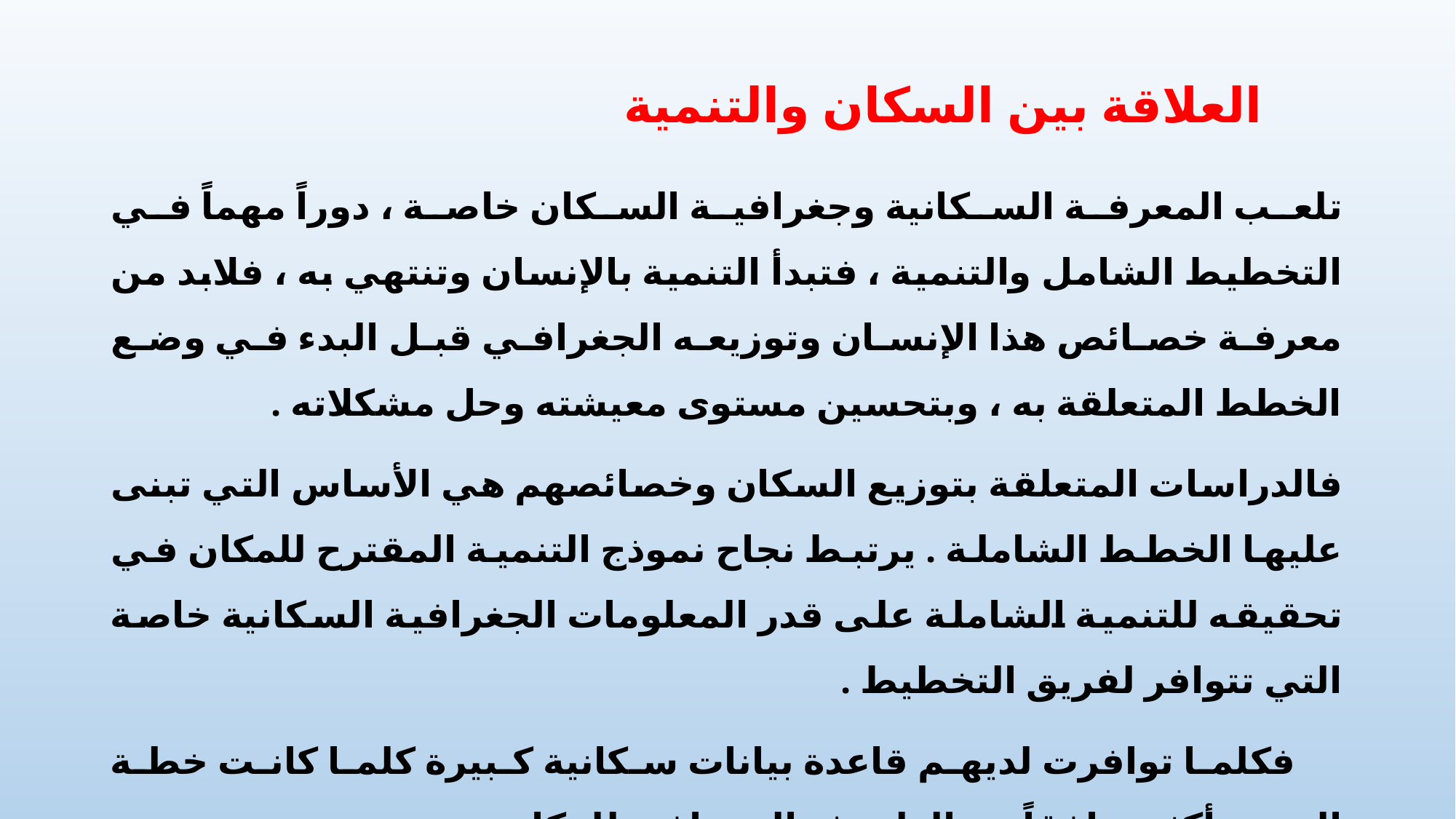

# العلاقة بين السكان والتنمية
تلعب المعرفة السكانية وجغرافية السكان خاصة ، دوراً مهماً في التخطيط الشامل والتنمية ، فتبدأ التنمية بالإنسان وتنتهي به ، فلابد من معرفة خصائص هذا الإنسان وتوزيعه الجغرافي قبل البدء في وضع الخطط المتعلقة به ، وبتحسين مستوى معيشته وحل مشكلاته .
فالدراسات المتعلقة بتوزيع السكان وخصائصهم هي الأساس التي تبنى عليها الخطط الشاملة . يرتبط نجاح نموذج التنمية المقترح للمكان في تحقيقه للتنمية الشاملة على قدر المعلومات الجغرافية السكانية خاصة التي تتوافر لفريق التخطيط .
     فكلما توافرت لديهم قاعدة بيانات سكانية كبيرة كلما كانت خطة التنمية أكثر توافقاً مع الظروف الجغرافية للمكان .